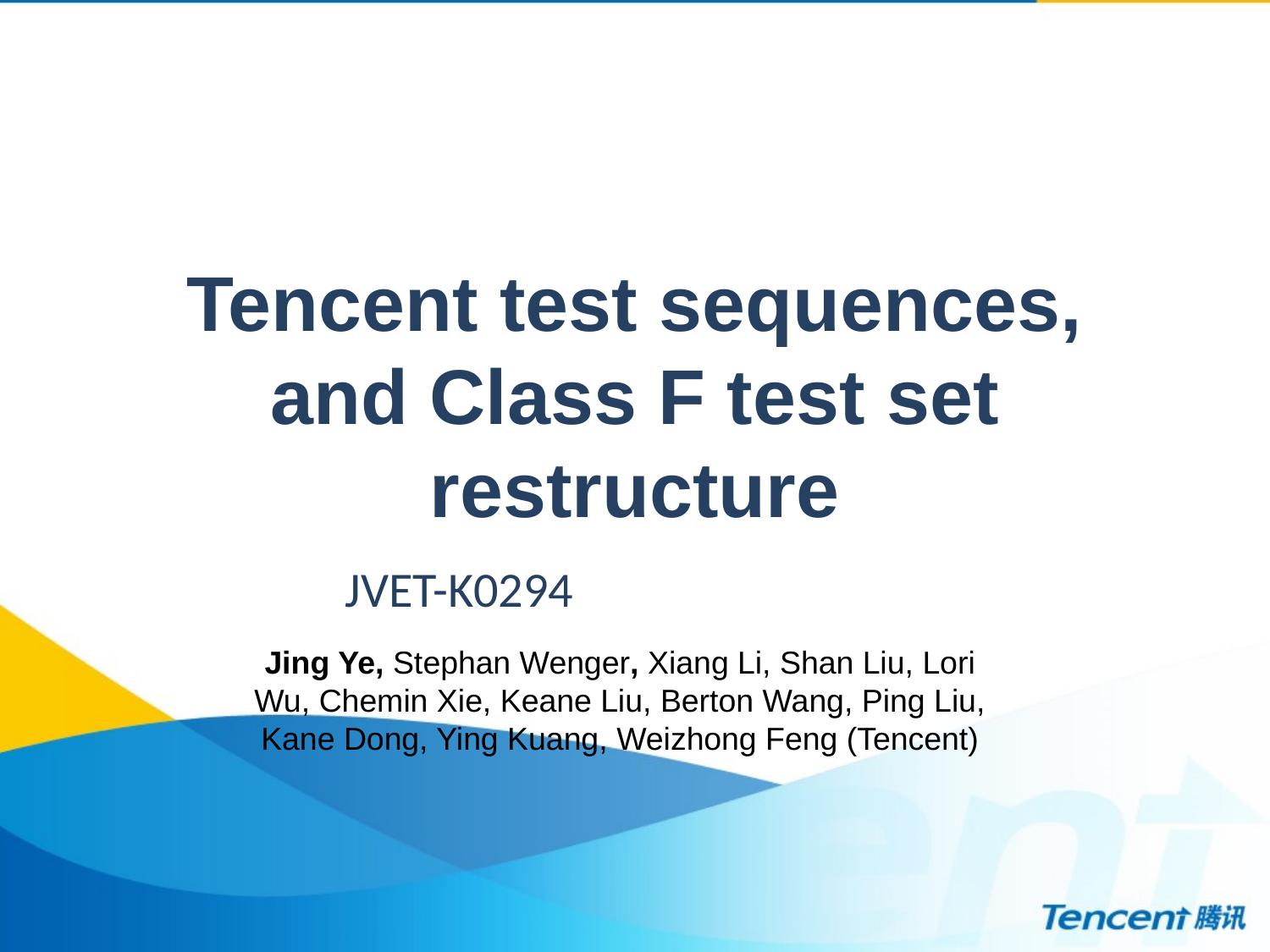

# Tencent test sequences, and Class F test set restructure

JVET-K0294
Jing Ye, Stephan Wenger, Xiang Li, Shan Liu, Lori Wu, Chemin Xie, Keane Liu, Berton Wang, Ping Liu, Kane Dong, Ying Kuang, Weizhong Feng (Tencent)